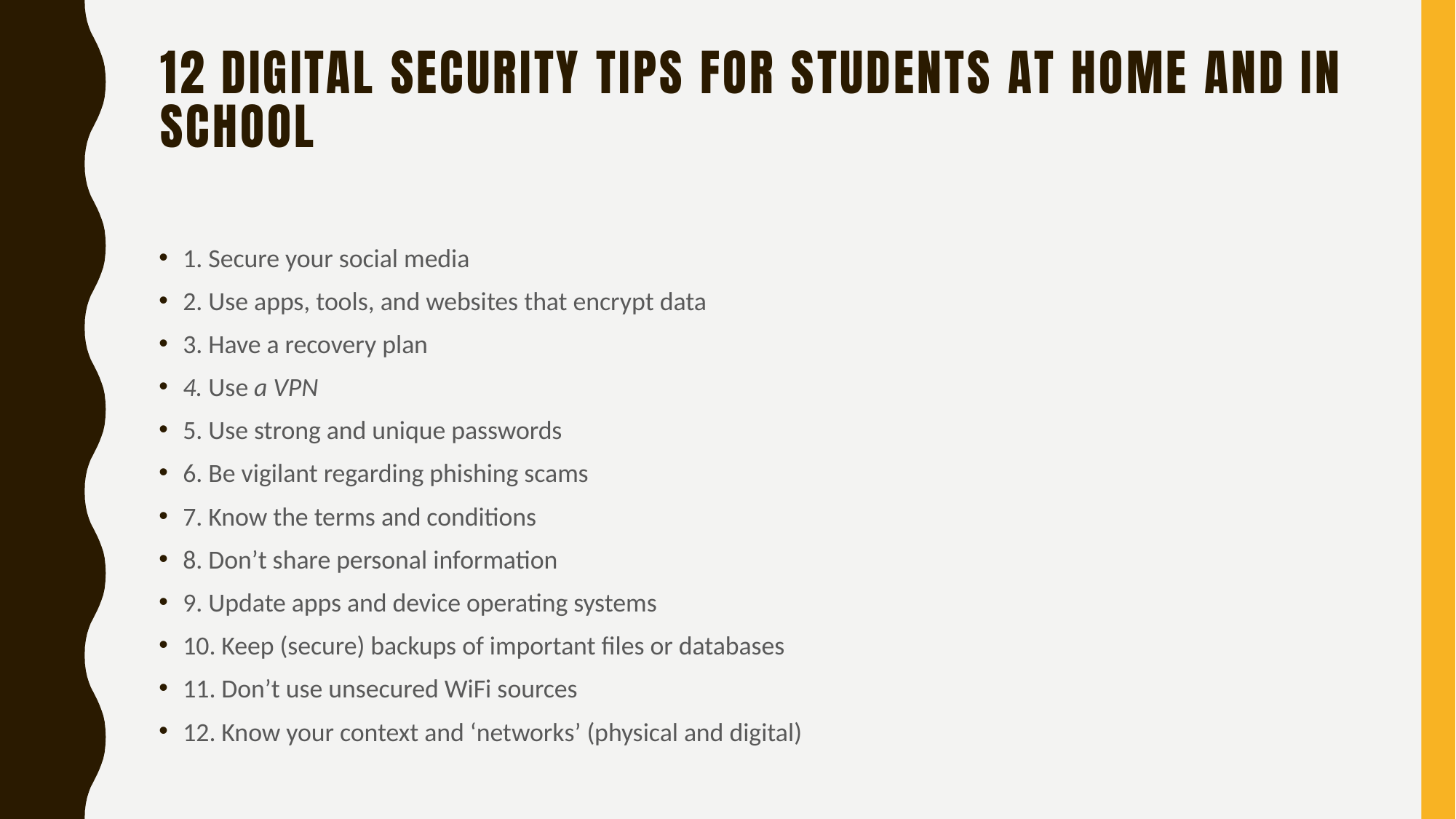

# 12 DIGITAL SECURITY TIPS FOR STUDENTS AT HOME AND IN SCHOOL
1. Secure your social media
2. Use apps, tools, and websites that encrypt data
3. Have a recovery plan
4. Use a VPN
5. Use strong and unique passwords
6. Be vigilant regarding phishing scams
7. Know the terms and conditions
8. Don’t share personal information
9. Update apps and device operating systems
10. Keep (secure) backups of important files or databases
11. Don’t use unsecured WiFi sources
12. Know your context and ‘networks’ (physical and digital)